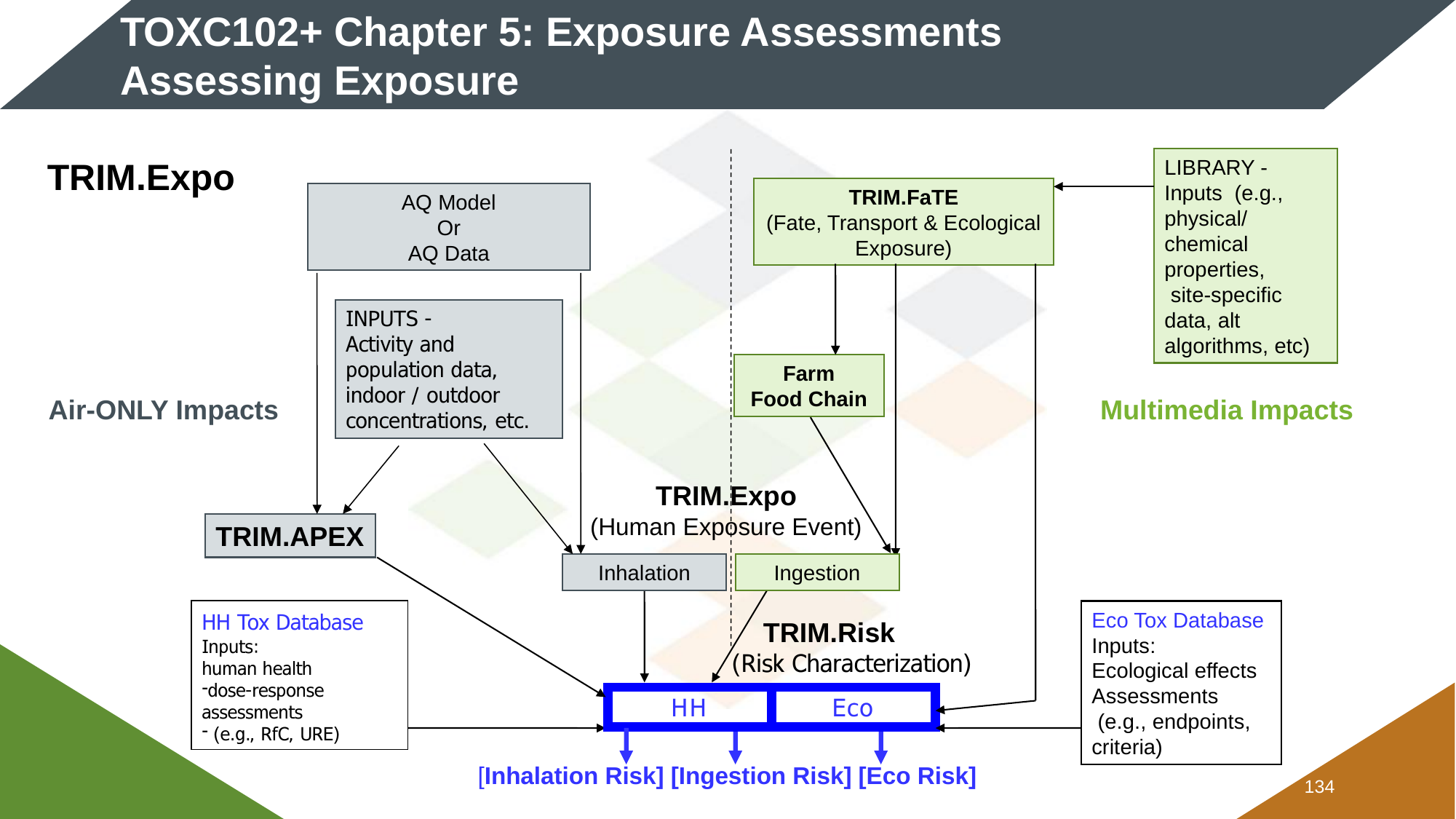

# TOXC102+ Chapter 5: Exposure Assessments Assessing Exposure
TRIM.Expo
LIBRARY -
Inputs  (e.g.,
physical/chemical properties,
 site-specific data, alt algorithms, etc)

TRIM.FaTE
(Fate, Transport & Ecological Exposure)
AQ Model
Or
AQ Data

INPUTS -
Activity and population data, indoor / outdoor  concentrations, etc.
Farm
Food Chain
Air-ONLY Impacts
Multimedia Impacts

TRIM.Expo
(Human Exposure Event)
TRIM.APEX
Ingestion
Inhalation

HH Tox Database
Inputs:
human health
dose-response assessments
 (e.g., RfC, URE)
Eco Tox Database
Inputs:
Ecological effects
Assessments
 (e.g., endpoints, criteria)
       TRIM.Risk
   (Risk Characterization)
HH
Eco

[Inhalation Risk] [Ingestion Risk] [Eco Risk]
134